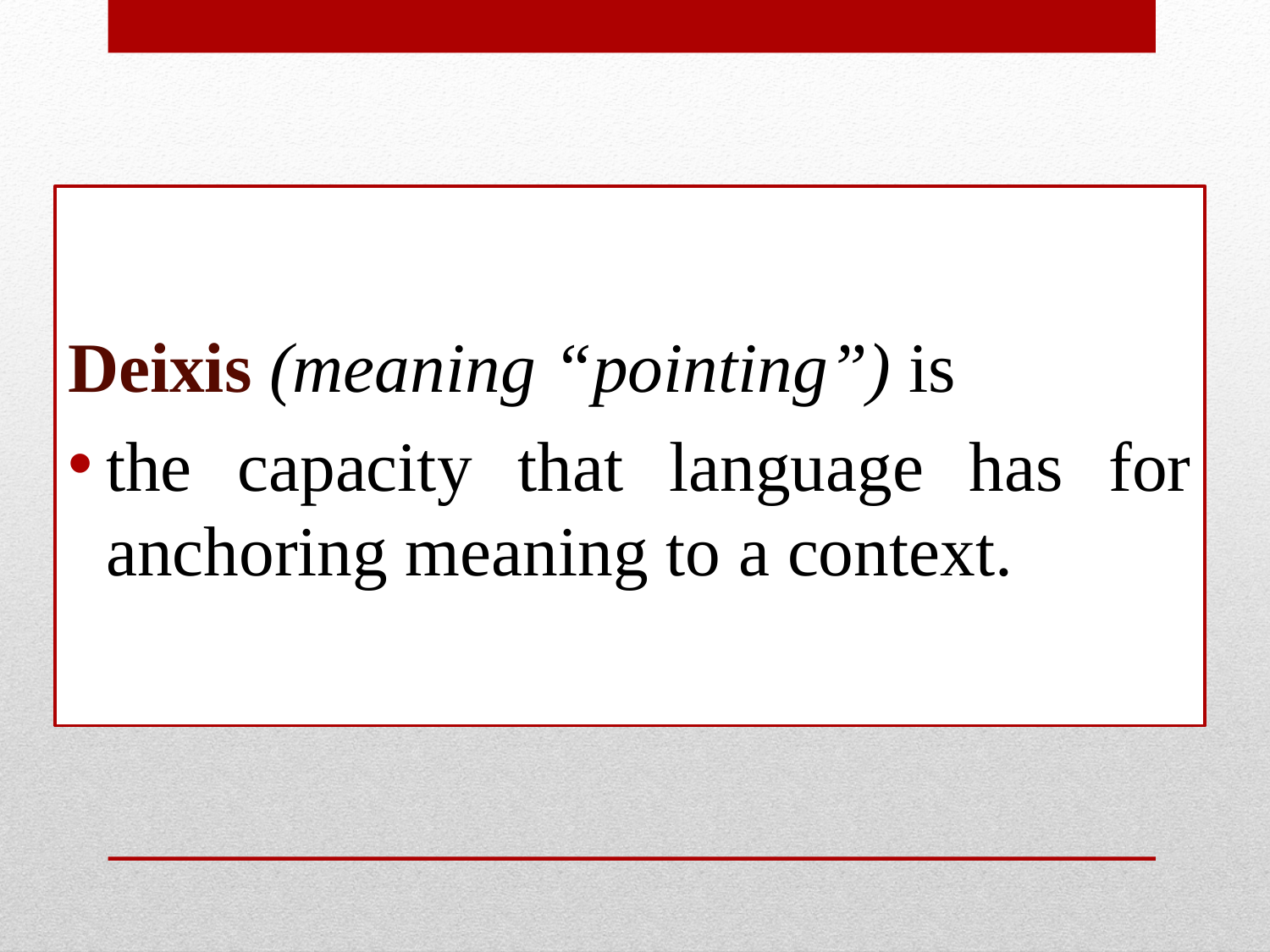

Deixis (meaning “pointing”) is
the capacity that language has for anchoring meaning to a context.